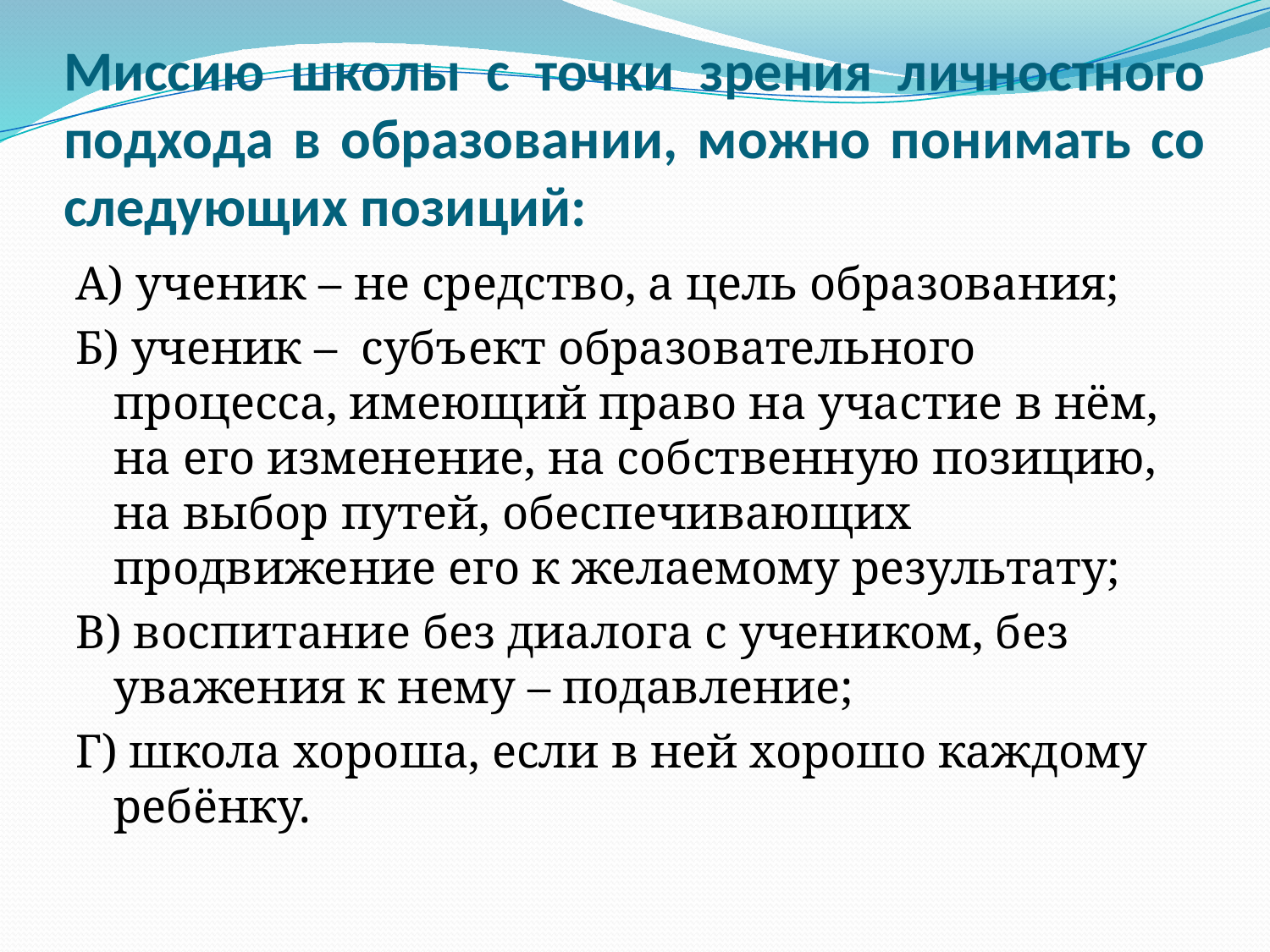

# Миссию школы с точки зрения личностного подхода в образовании, можно понимать со следующих позиций:
А) ученик – не средство, а цель образования;
Б) ученик –  субъект образовательного процесса, имеющий право на участие в нём, на его изменение, на собственную позицию, на выбор путей, обеспечивающих продвижение его к желаемому результату;
В) воспитание без диалога с учеником, без уважения к нему – подавление;
Г) школа хороша, если в ней хорошо каждому ребёнку.